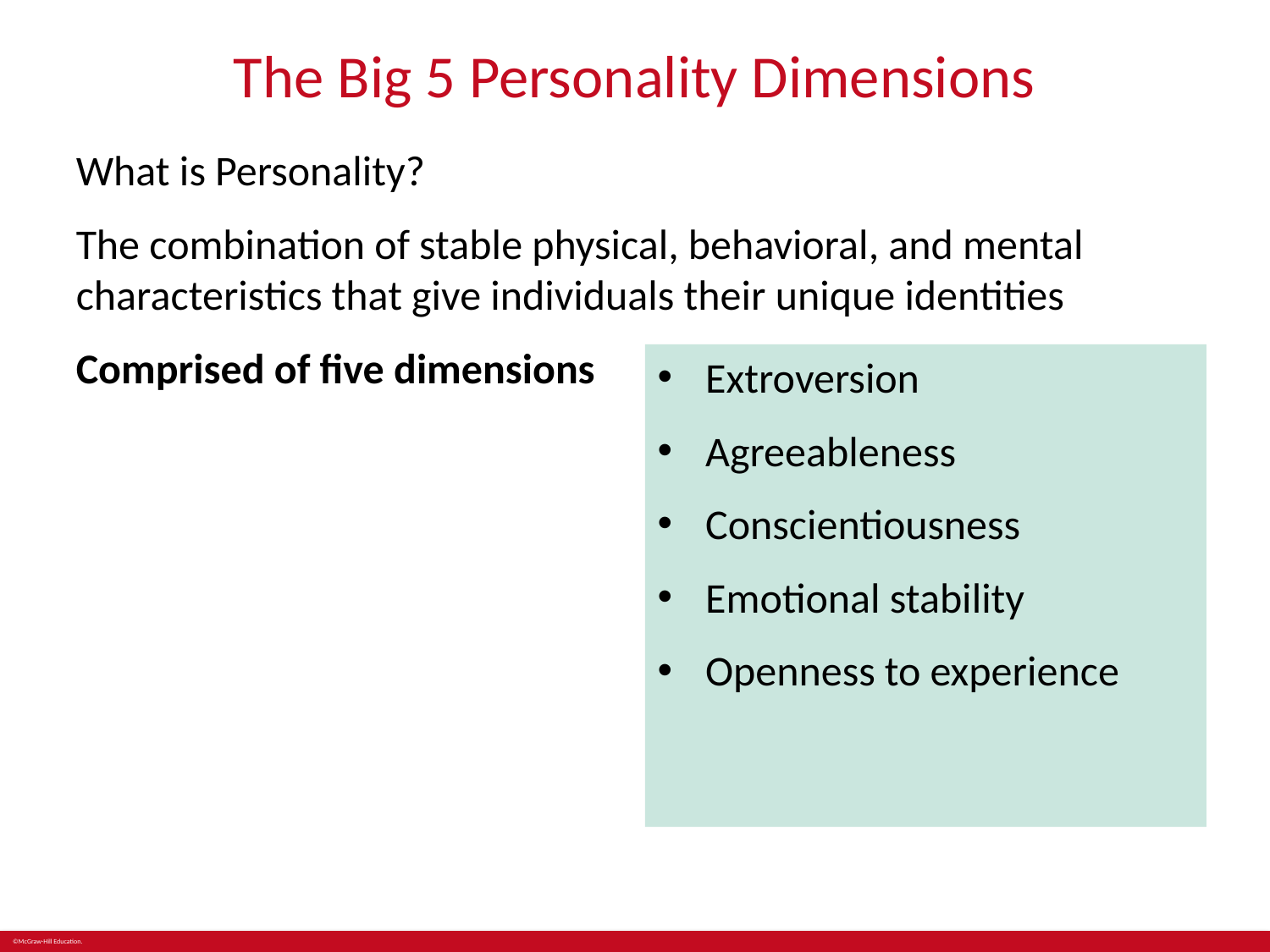

# The Big 5 Personality Dimensions
What is Personality?
The combination of stable physical, behavioral, and mental characteristics that give individuals their unique identities
Comprised of five dimensions

Extroversion
Agreeableness
Conscientiousness
Emotional stability
Openness to experience